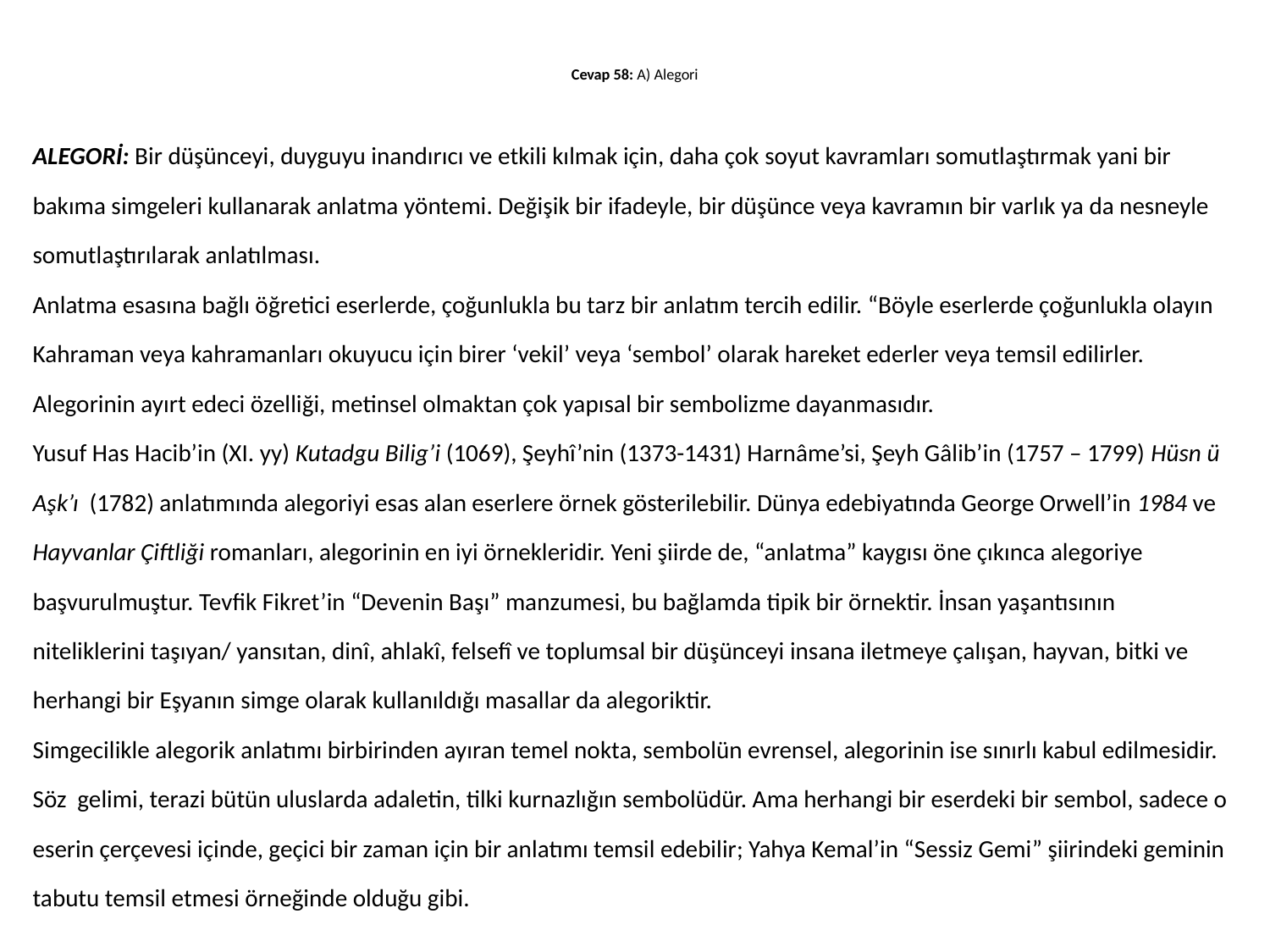

# Cevap 58: A) Alegori
ALEGORİ: Bir düşünceyi, duyguyu inandırıcı ve etkili kılmak için, daha çok soyut kavramları somutlaştırmak yani bir
bakıma simgeleri kullanarak anlatma yöntemi. Değişik bir ifadeyle, bir düşünce veya kavramın bir varlık ya da nesneyle
somutlaştırılarak anlatılması.
Anlatma esasına bağlı öğretici eserlerde, çoğunlukla bu tarz bir anlatım tercih edilir. “Böyle eserlerde çoğunlukla olayın
Kahraman veya kahramanları okuyucu için birer ‘vekil’ veya ‘sembol’ olarak hareket ederler veya temsil edilirler.
Alegorinin ayırt edeci özelliği, metinsel olmaktan çok yapısal bir sembolizme dayanmasıdır.
Yusuf Has Hacib’in (XI. yy) Kutadgu Bilig’i (1069), Şeyhî’nin (1373-1431) Harnâme’si, Şeyh Gâlib’in (1757 – 1799) Hüsn ü
Aşk’ı  (1782) anlatımında alegoriyi esas alan eserlere örnek gösterilebilir. Dünya edebiyatında George Orwell’in 1984 ve
Hayvanlar Çiftliği romanları, alegorinin en iyi örnekleridir. Yeni şiirde de, “anlatma” kaygısı öne çıkınca alegoriye
başvurulmuştur. Tevfik Fikret’in “Devenin Başı” manzumesi, bu bağlamda tipik bir örnektir. İnsan yaşantısının
niteliklerini taşıyan/ yansıtan, dinî, ahlakî, felsefî ve toplumsal bir düşünceyi insana iletmeye çalışan, hayvan, bitki ve
herhangi bir Eşyanın simge olarak kullanıldığı masallar da alegoriktir.
Simgecilikle alegorik anlatımı birbirinden ayıran temel nokta, sembolün evrensel, alegorinin ise sınırlı kabul edilmesidir.
Söz  gelimi, terazi bütün uluslarda adaletin, tilki kurnazlığın sembolüdür. Ama herhangi bir eserdeki bir sembol, sadece o
eserin çerçevesi içinde, geçici bir zaman için bir anlatımı temsil edebilir; Yahya Kemal’in “Sessiz Gemi” şiirindeki geminin
tabutu temsil etmesi örneğinde olduğu gibi.